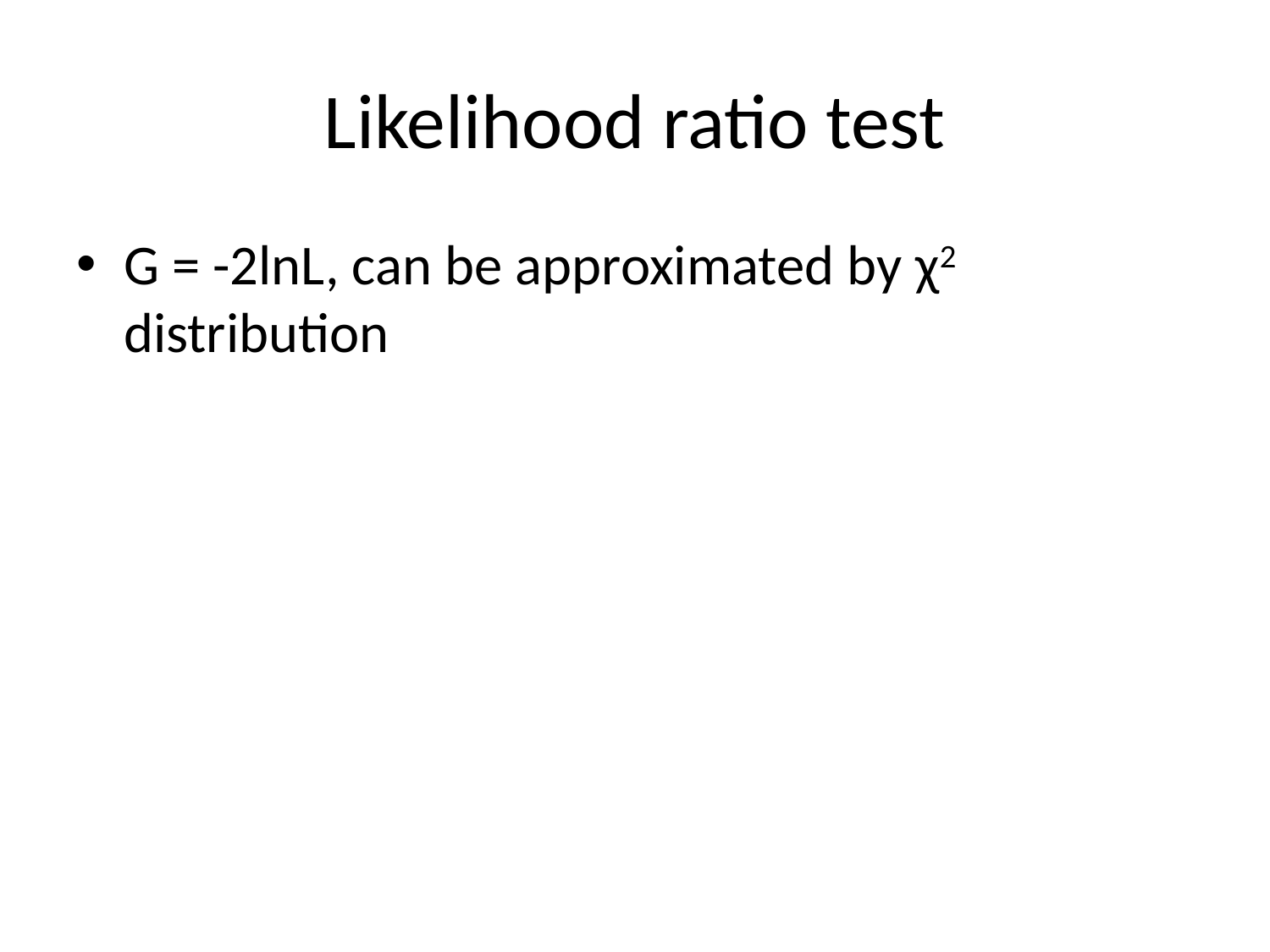

# Likelihood ratio test
G = -2lnL, can be approximated by χ2 distribution